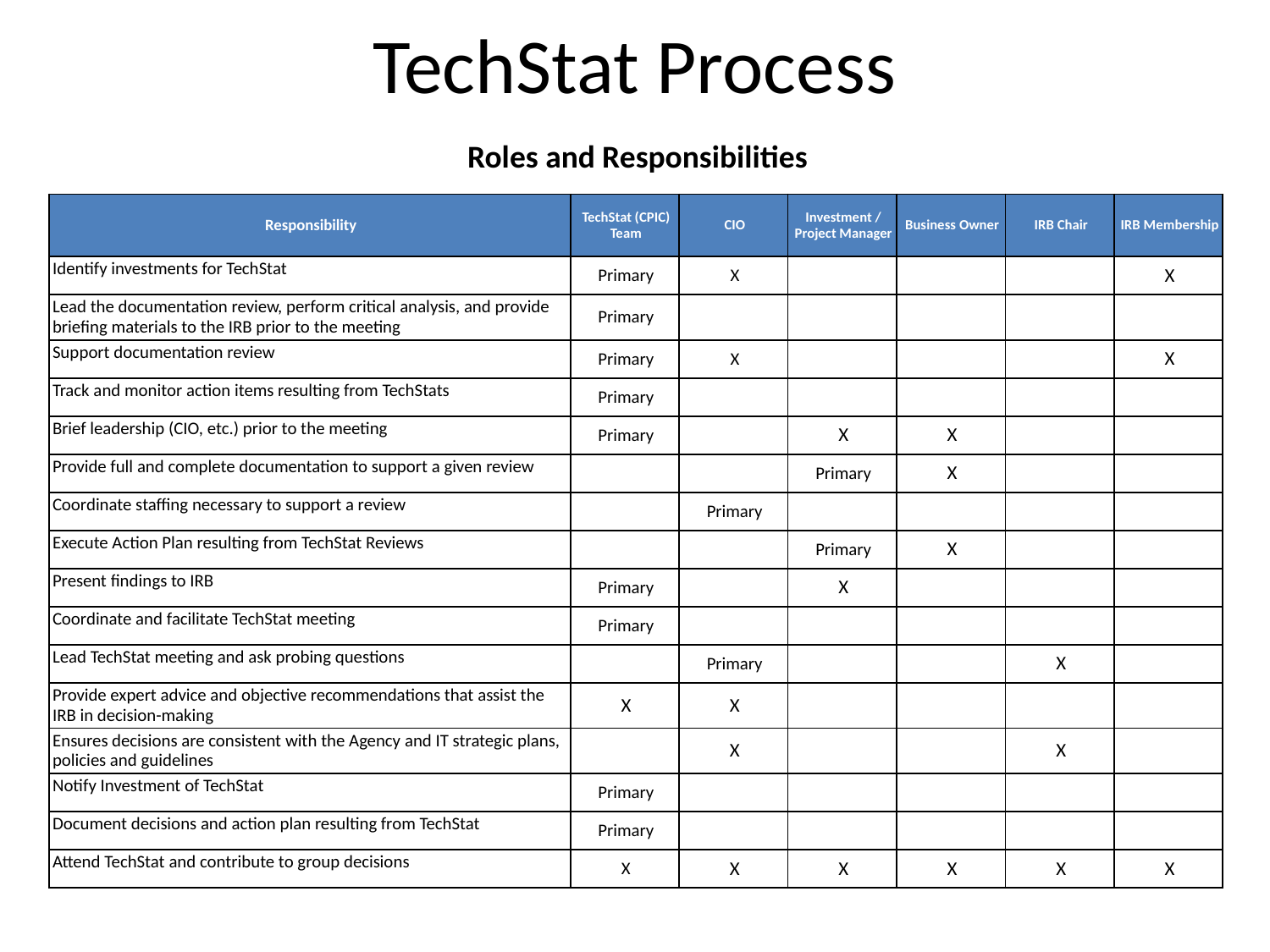

TechStat Process
# Roles and Responsibilities
| Responsibility | TechStat (CPIC) Team | CIO | Investment / Project Manager | Business Owner | IRB Chair | IRB Membership |
| --- | --- | --- | --- | --- | --- | --- |
| Identify investments for TechStat | Primary | X |  |  |  | X |
| Lead the documentation review, perform critical analysis, and provide briefing materials to the IRB prior to the meeting | Primary |  |  |  |  |  |
| Support documentation review | Primary | X |  |  |  | X |
| Track and monitor action items resulting from TechStats | Primary |  |  |  |  |  |
| Brief leadership (CIO, etc.) prior to the meeting | Primary |  | X | X |  |  |
| Provide full and complete documentation to support a given review |  |  | Primary | X |  |  |
| Coordinate staffing necessary to support a review |  | Primary |  |  |  |  |
| Execute Action Plan resulting from TechStat Reviews |  |  | Primary | X |  |  |
| Present findings to IRB | Primary |  | X |  |  |  |
| Coordinate and facilitate TechStat meeting | Primary |  |  |  |  |  |
| Lead TechStat meeting and ask probing questions |  | Primary |  |  | X |  |
| Provide expert advice and objective recommendations that assist the IRB in decision-making | X | X |  |  |  |  |
| Ensures decisions are consistent with the Agency and IT strategic plans, policies and guidelines |  | X |  |  | X |  |
| Notify Investment of TechStat | Primary |  |  |  |  |  |
| Document decisions and action plan resulting from TechStat | Primary |  |  |  |  |  |
| Attend TechStat and contribute to group decisions | X | X | X | X | X | X |